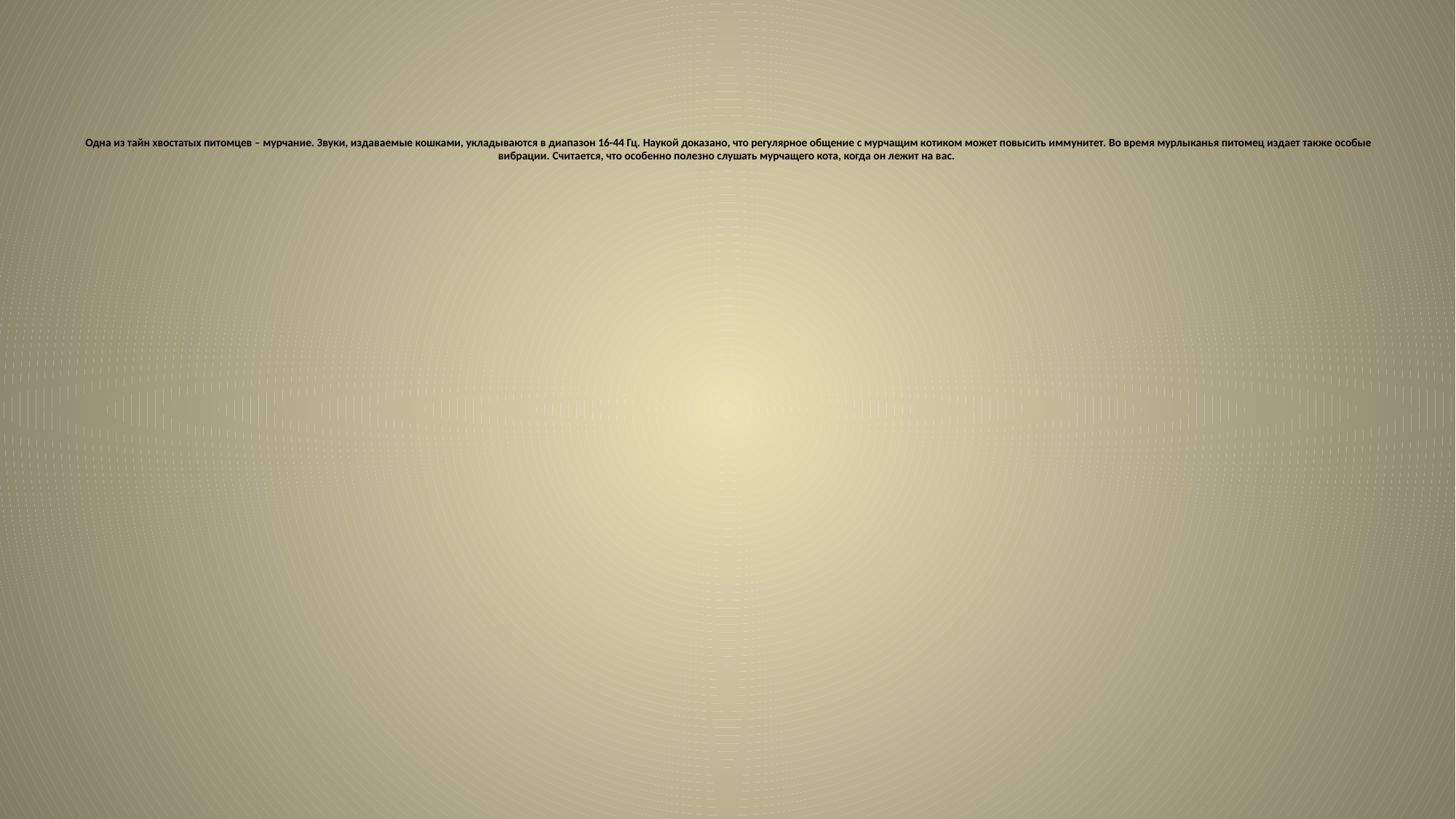

# Одна из тайн хвостатых питомцев – мурчание. Звуки, издаваемые кошками, укладываются в диапазон 16-44 Гц. Наукой доказано, что регулярное общение с мурчащим котиком может повысить иммунитет. Во время мурлыканья питомец издает также особые вибрации. Считается, что особенно полезно слушать мурчащего кота, когда он лежит на вас.